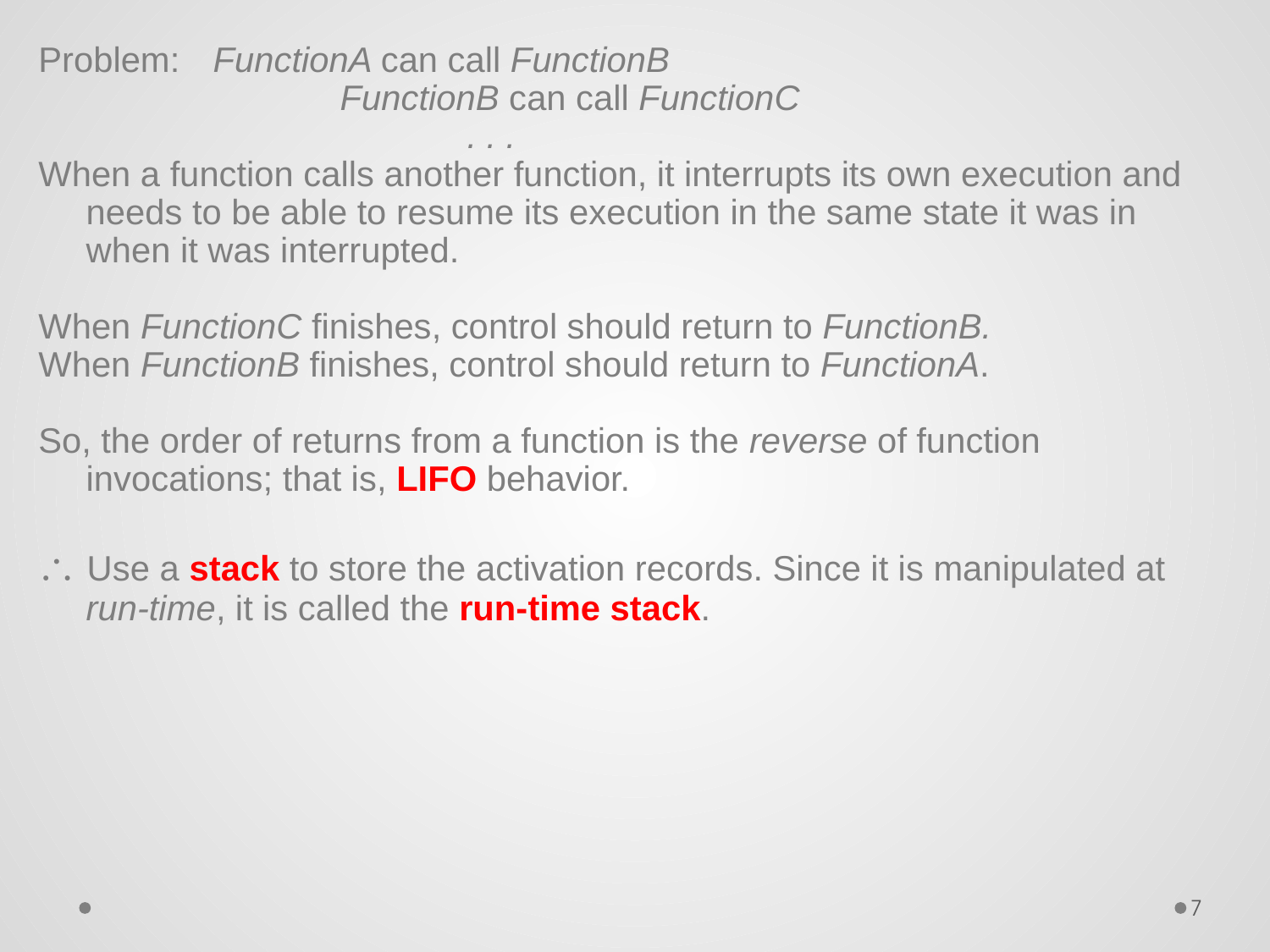

Problem:	FunctionA can call FunctionB
			FunctionB can call FunctionC
			. . .
When a function calls another function, it interrupts its own execution and needs to be able to resume its execution in the same state it was in when it was interrupted.

When FunctionC finishes, control should return to FunctionB.
When FunctionB finishes, control should return to FunctionA.

So, the order of returns from a function is the reverse of function invocations; that is, LIFO behavior.

∴ Use a stack to store the activation records. Since it is manipulated at run-time, it is called the run-time stack.

7